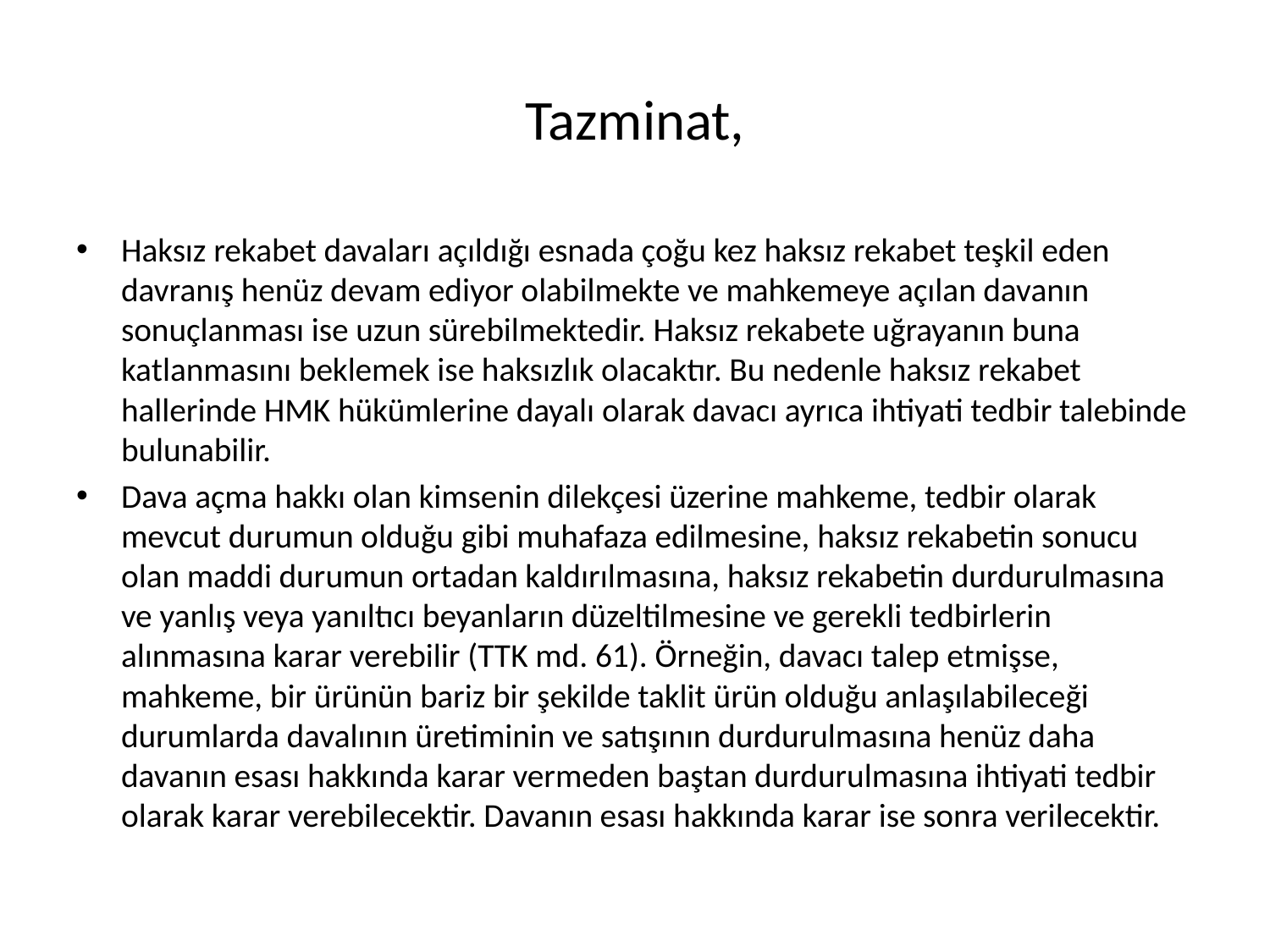

# Tazminat,
Haksız rekabet davaları açıldığı esnada çoğu kez haksız rekabet teşkil eden davranış henüz devam ediyor olabilmekte ve mahkemeye açılan davanın sonuçlanması ise uzun sürebilmektedir. Haksız rekabete uğrayanın buna katlanmasını beklemek ise haksızlık olacaktır. Bu nedenle haksız rekabet hallerinde HMK hükümlerine dayalı olarak davacı ayrıca ihtiyati tedbir talebinde bulunabilir.
Dava açma hakkı olan kimsenin dilekçesi üzerine mahkeme, tedbir olarak mevcut durumun olduğu gibi muhafaza edilmesine, haksız rekabetin sonucu olan maddi durumun ortadan kaldırılmasına, haksız rekabetin durdurulmasına ve yanlış veya yanıltıcı beyanların düzeltilmesine ve gerekli tedbirlerin alınmasına karar verebilir (TTK md. 61). Örneğin, davacı talep etmişse, mahkeme, bir ürünün bariz bir şekilde taklit ürün olduğu anlaşılabileceği durumlarda davalının üretiminin ve satışının durdurulmasına henüz daha davanın esası hakkında karar vermeden baştan durdurulmasına ihtiyati tedbir olarak karar verebilecektir. Davanın esası hakkında karar ise sonra verilecektir.